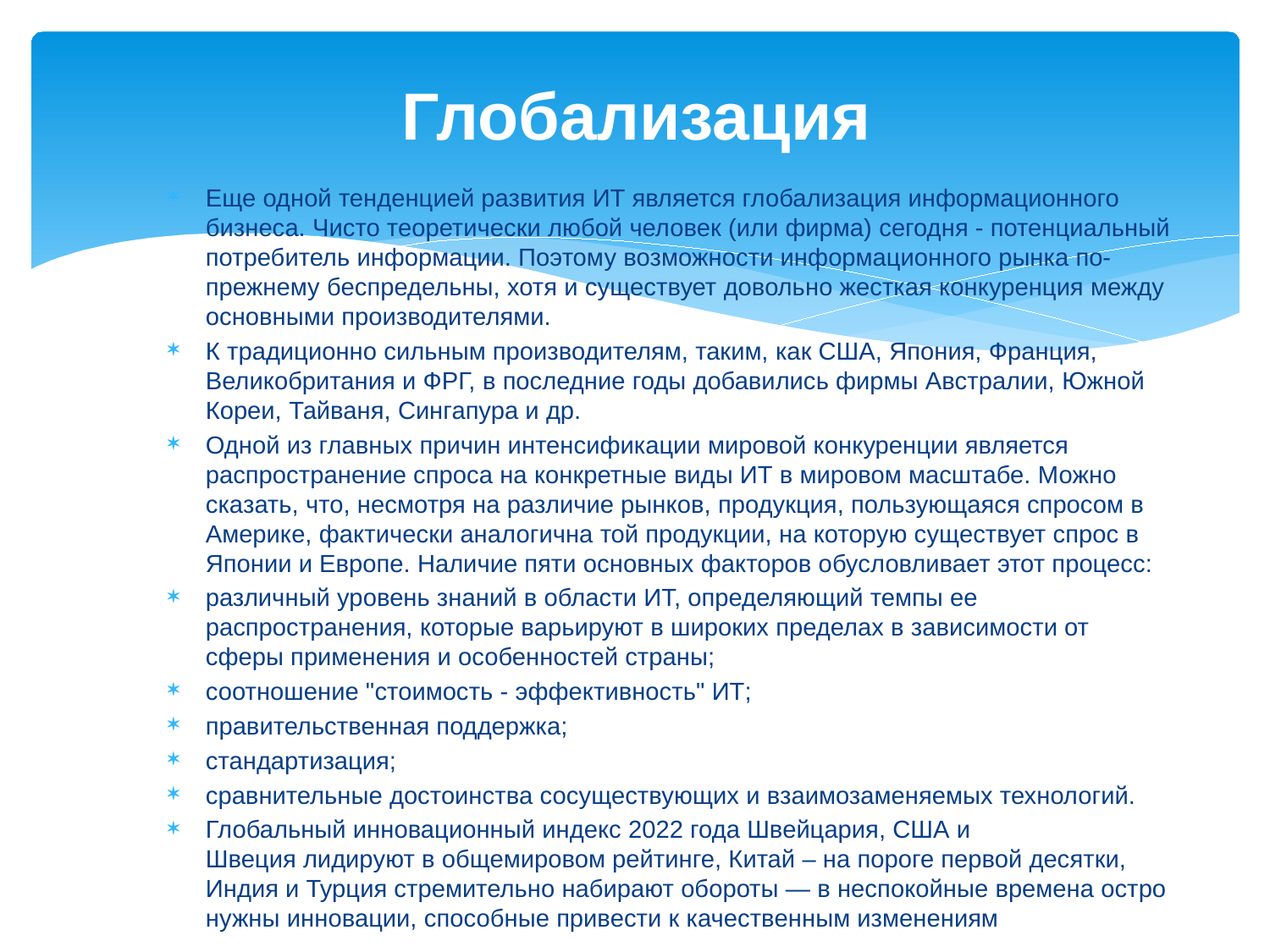

# Глобализация
Еще одной тенденцией развития ИТ является глобализация информационного бизнеса. Чисто теоретически любой человек (или фирма) сегодня - потенциальный потребитель информации. Поэтому возможности информационного рынка по-прежнему беспредельны, хотя и существует довольно жесткая конкуренция между основными производителями.
К традиционно сильным производителям, таким, как США, Япония, Франция, Великобритания и ФРГ, в последние годы добавились фирмы Австралии, Южной Кореи, Тайваня, Сингапура и др.
Одной из главных причин интенсификации мировой конкуренции является распространение спроса на конкретные виды ИТ в мировом масштабе. Можно сказать, что, несмотря на различие рынков, продукция, пользующаяся спросом в Америке, фактически аналогична той продукции, на которую существует спрос в Японии и Европе. Наличие пяти основных факторов обусловливает этот процесс:
различный уровень знаний в области ИТ, определяющий темпы ее распространения, которые варьируют в широких пределах в зависимости от сферы применения и особенностей страны;
соотношение "стоимость - эффективность" ИТ;
правительственная поддержка;
стандартизация;
сравнительные достоинства сосуществующих и взаимозаменяемых технологий.
Глобальный инновационный индекс 2022 года Швейцария, США и Швеция лидируют в общемировом рейтинге, Китай – на пороге первой десятки, Индия и Турция стремительно набирают обороты — в неспокойные времена остро нужны инновации, способные привести к качественным изменениям